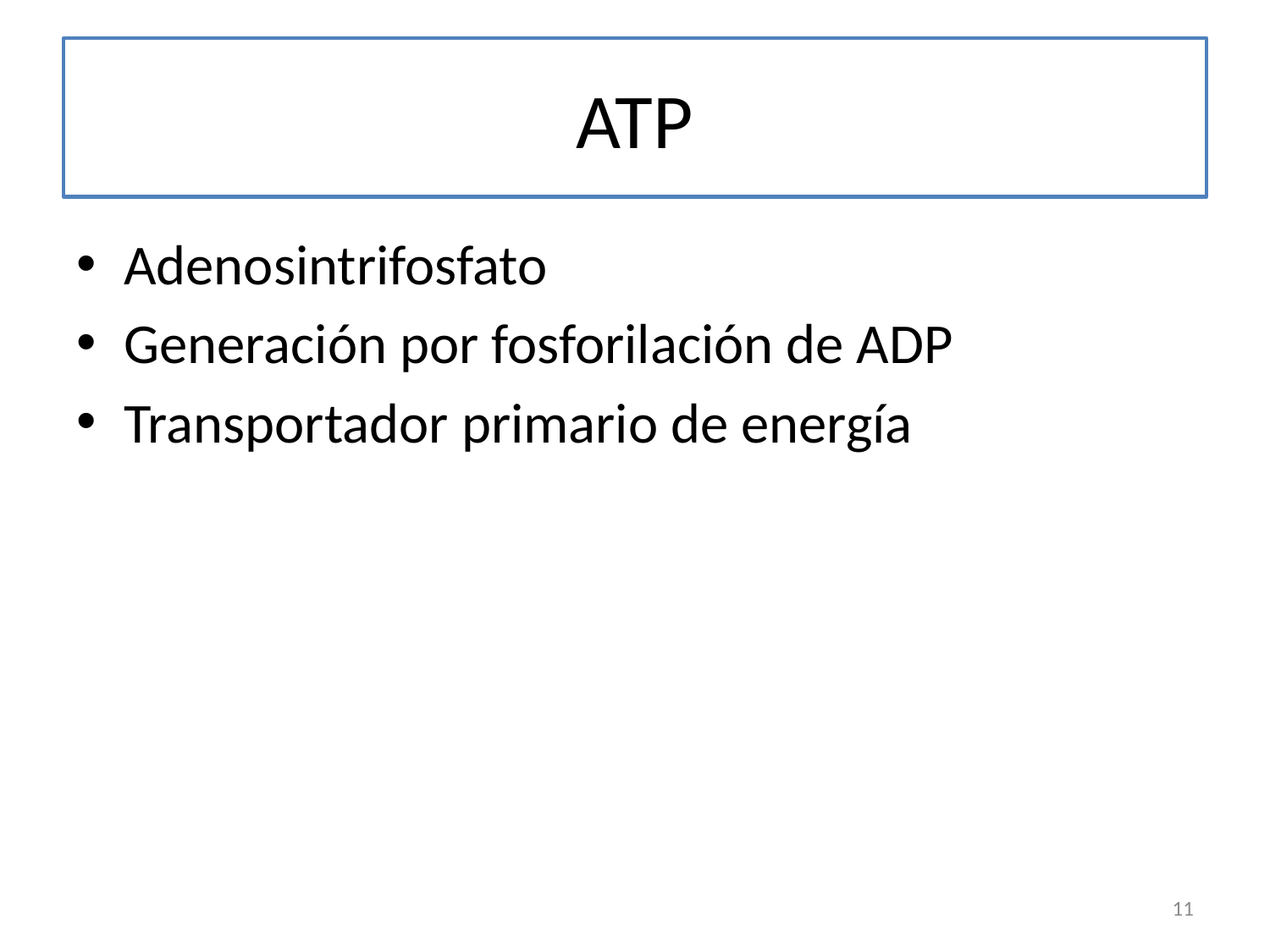

# ATP
Adenosintrifosfato
Generación por fosforilación de ADP
Transportador primario de energía

11